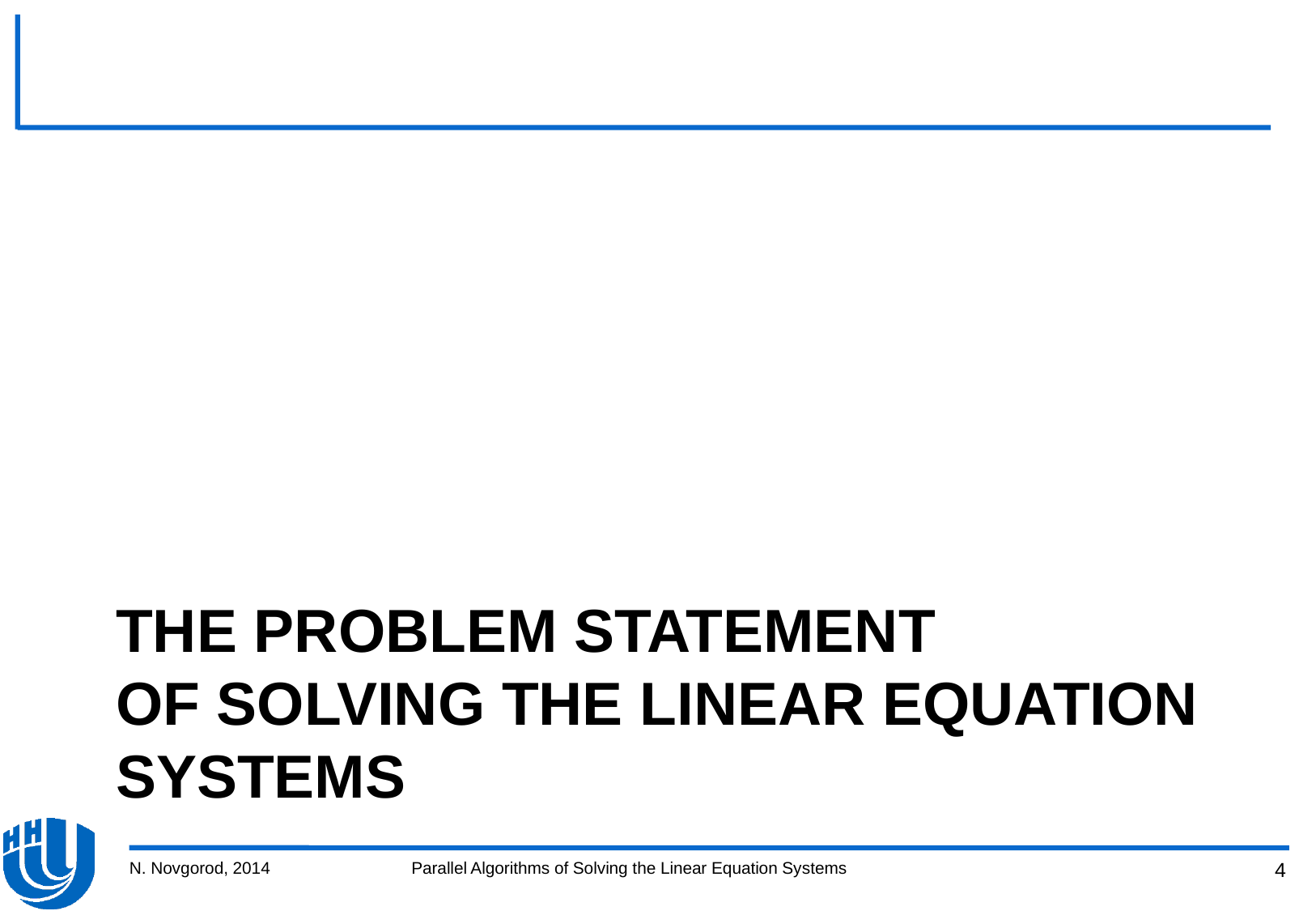

# The Problem Statement of Solving the Linear Equation Systems
N. Novgorod, 2014
Parallel Algorithms of Solving the Linear Equation Systems
4